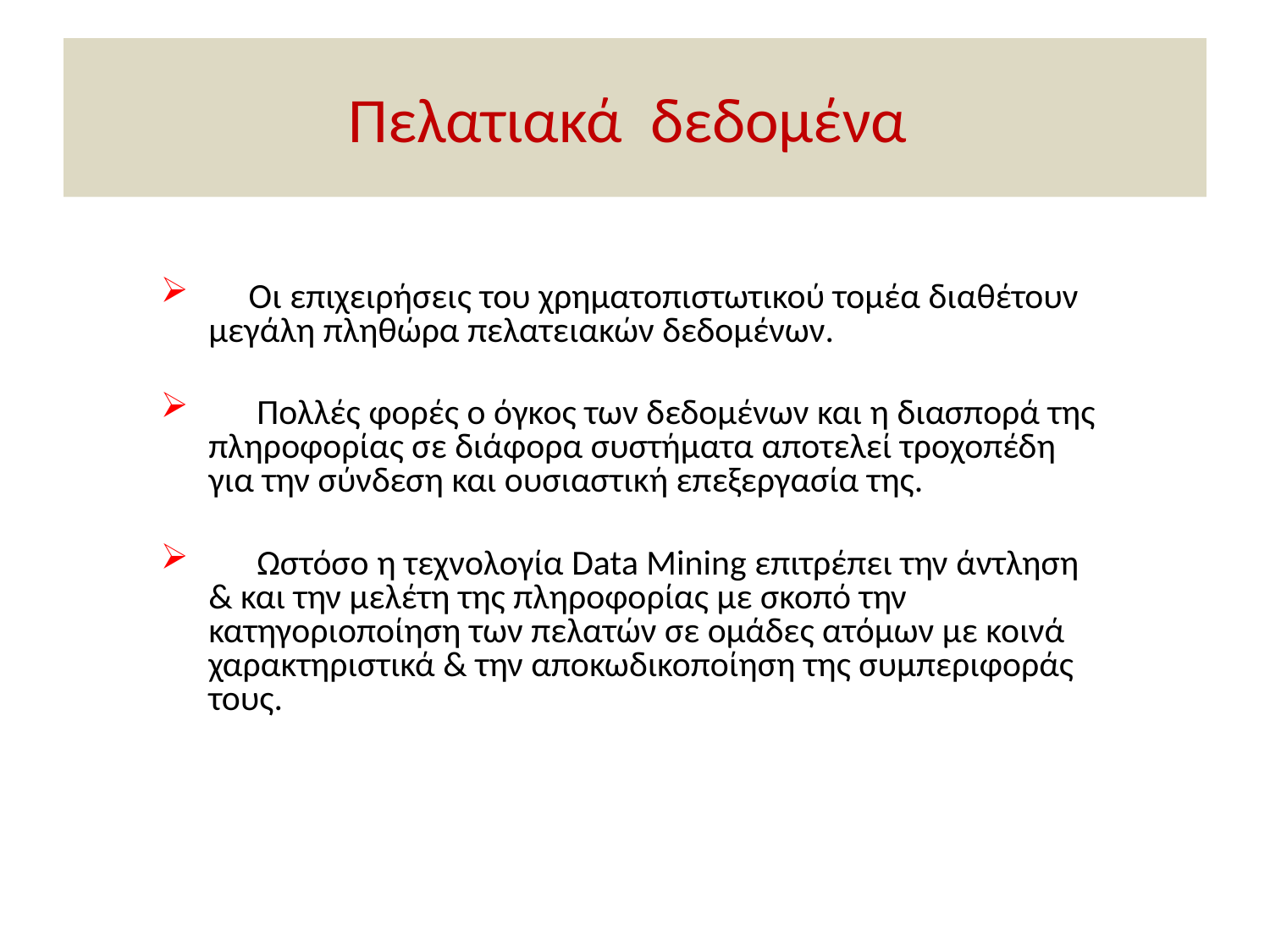

# Πελατιακά  δεδομένα
     Οι επιχειρήσεις του χρηματοπιστωτικού τομέα διαθέτουν μεγάλη πληθώρα πελατειακών δεδομένων.

      Πολλές φορές ο όγκος των δεδομένων και η διασπορά της πληροφορίας σε διάφορα συστήματα αποτελεί τροχοπέδη για την σύνδεση και ουσιαστική επεξεργασία της.

      Ωστόσο η τεχνολογία Data Mining επιτρέπει την άντληση & και την μελέτη της πληροφορίας με σκοπό την κατηγοριοποίηση των πελατών σε ομάδες ατόμων με κοινά χαρακτηριστικά & την αποκωδικοποίηση της συμπεριφοράς τους.